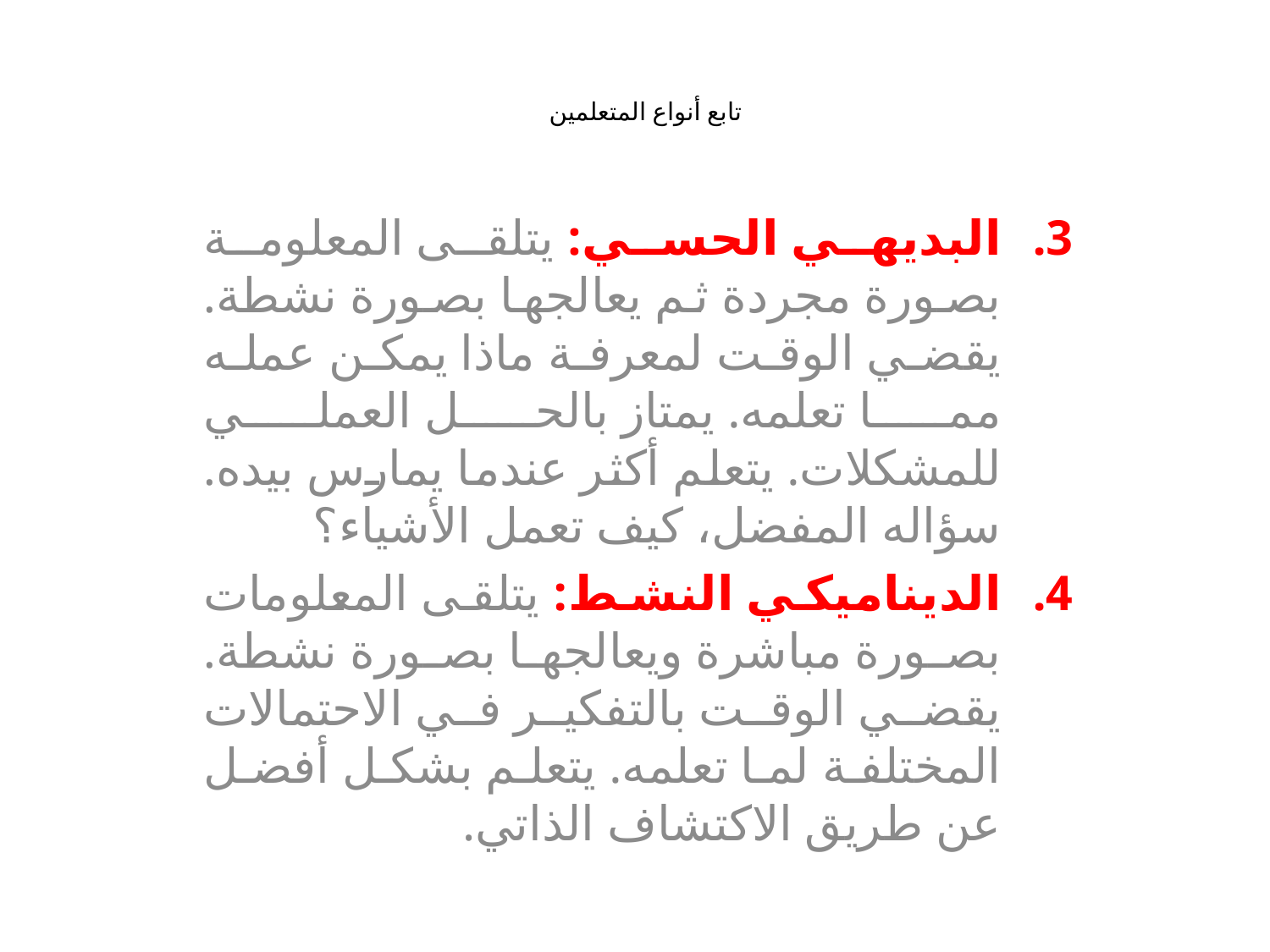

# تابع أنواع المتعلمين
البديهي الحسي: يتلقى المعلومة بصورة مجردة ثم يعالجها بصورة نشطة. يقضي الوقت لمعرفة ماذا يمكن عمله مما تعلمه. يمتاز بالحل العملي للمشكلات. يتعلم أكثر عندما يمارس بيده. سؤاله المفضل، كيف تعمل الأشياء؟
الديناميكي النشط: يتلقى المعلومات بصورة مباشرة ويعالجها بصورة نشطة. يقضي الوقت بالتفكير في الاحتمالات المختلفة لما تعلمه. يتعلم بشكل أفضل عن طريق الاكتشاف الذاتي.